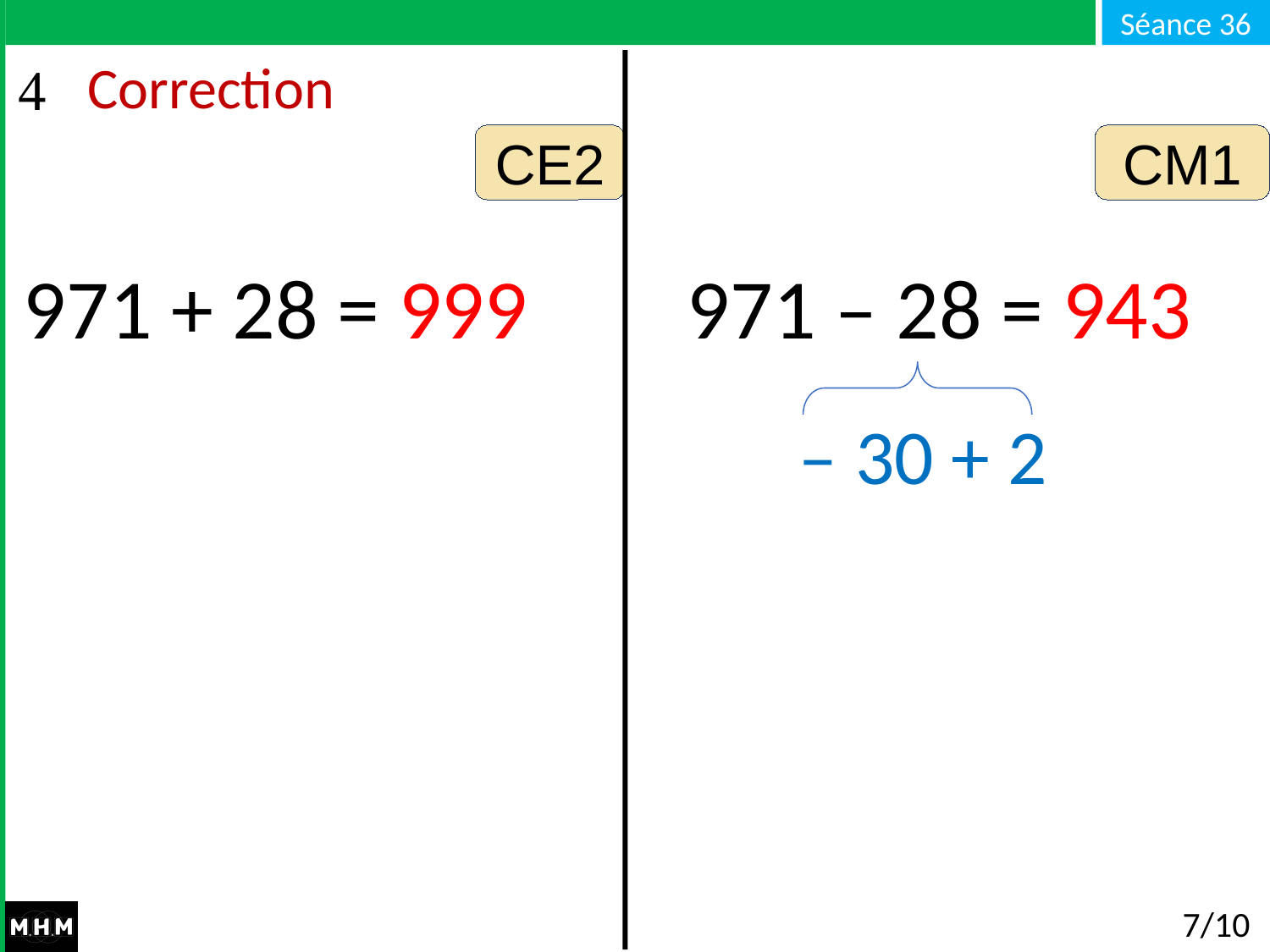

Correction
CE2
CM1
971 + 28 = 999
971 – 28 = 943

– 30 + 2
# 7/10